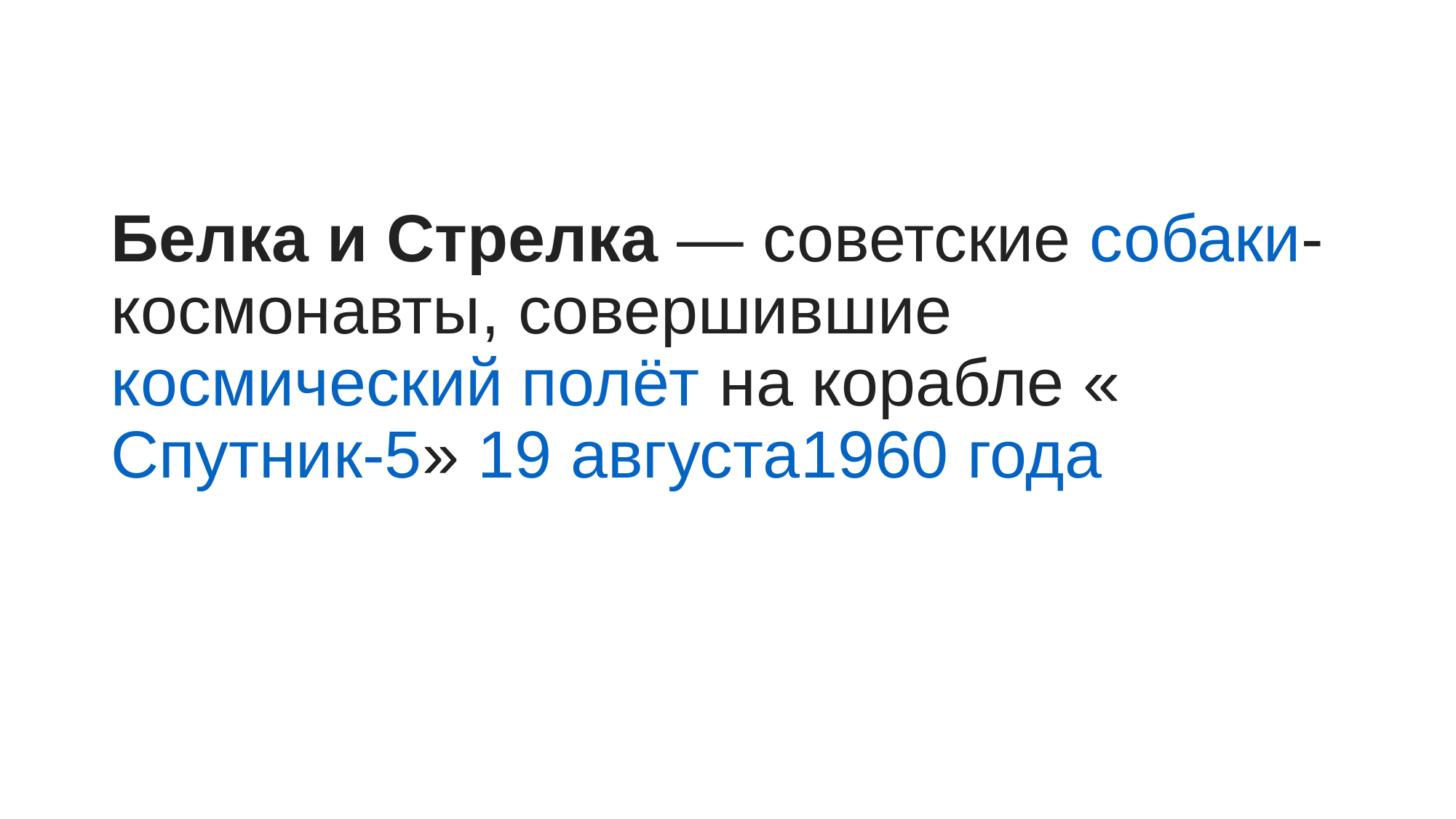

# Белка и Стрелка — советские собаки-космонавты, совершившие космический полёт на корабле «Спутник-5» 19 августа1960 года